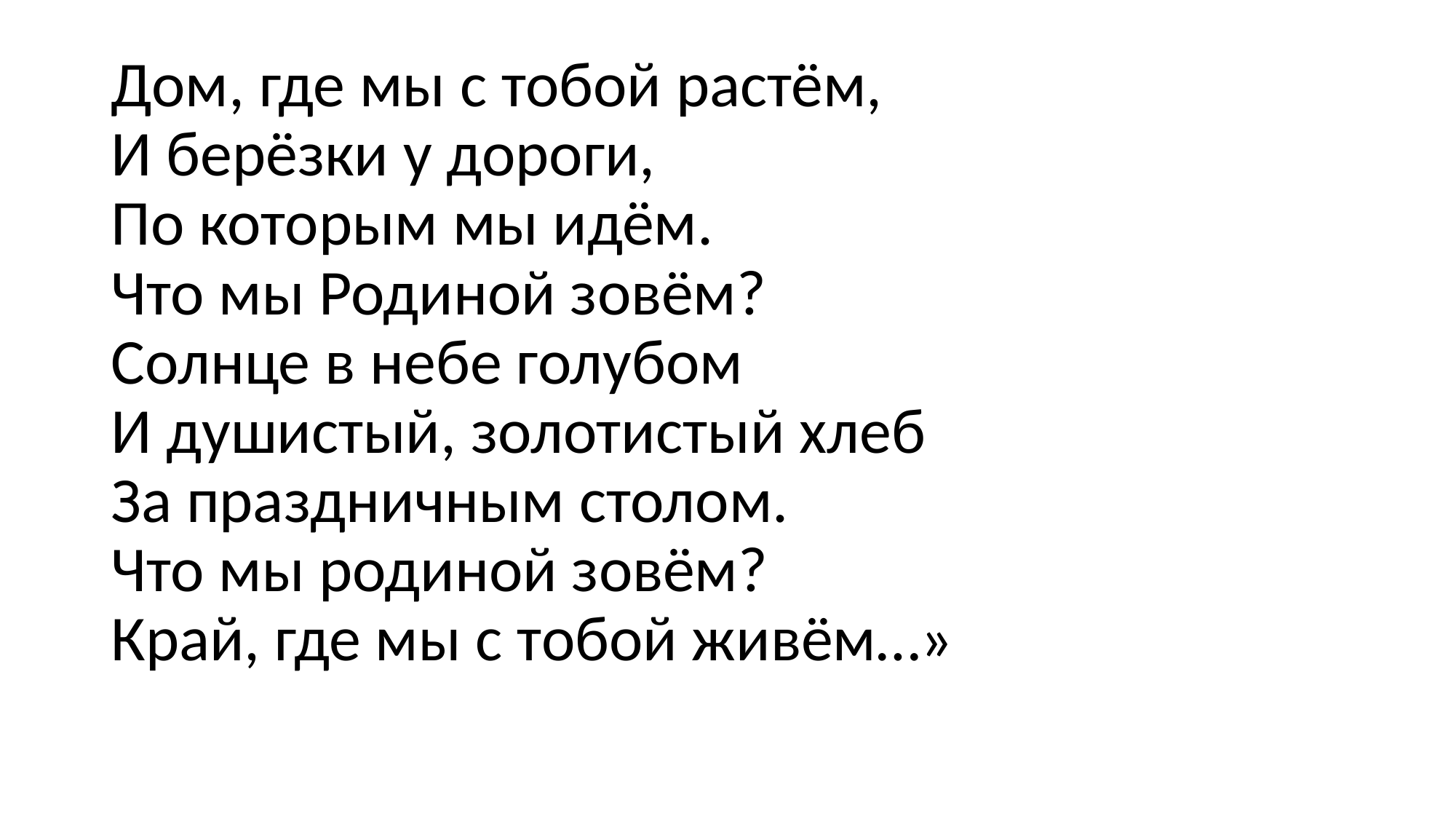

# Дом, где мы с тобой растём, И берёзки у дороги, По которым мы идём. Что мы Родиной зовём? Солнце в небе голубом И душистый, золотистый хлеб За праздничным столом. Что мы родиной зовём? Край, где мы с тобой живём…»